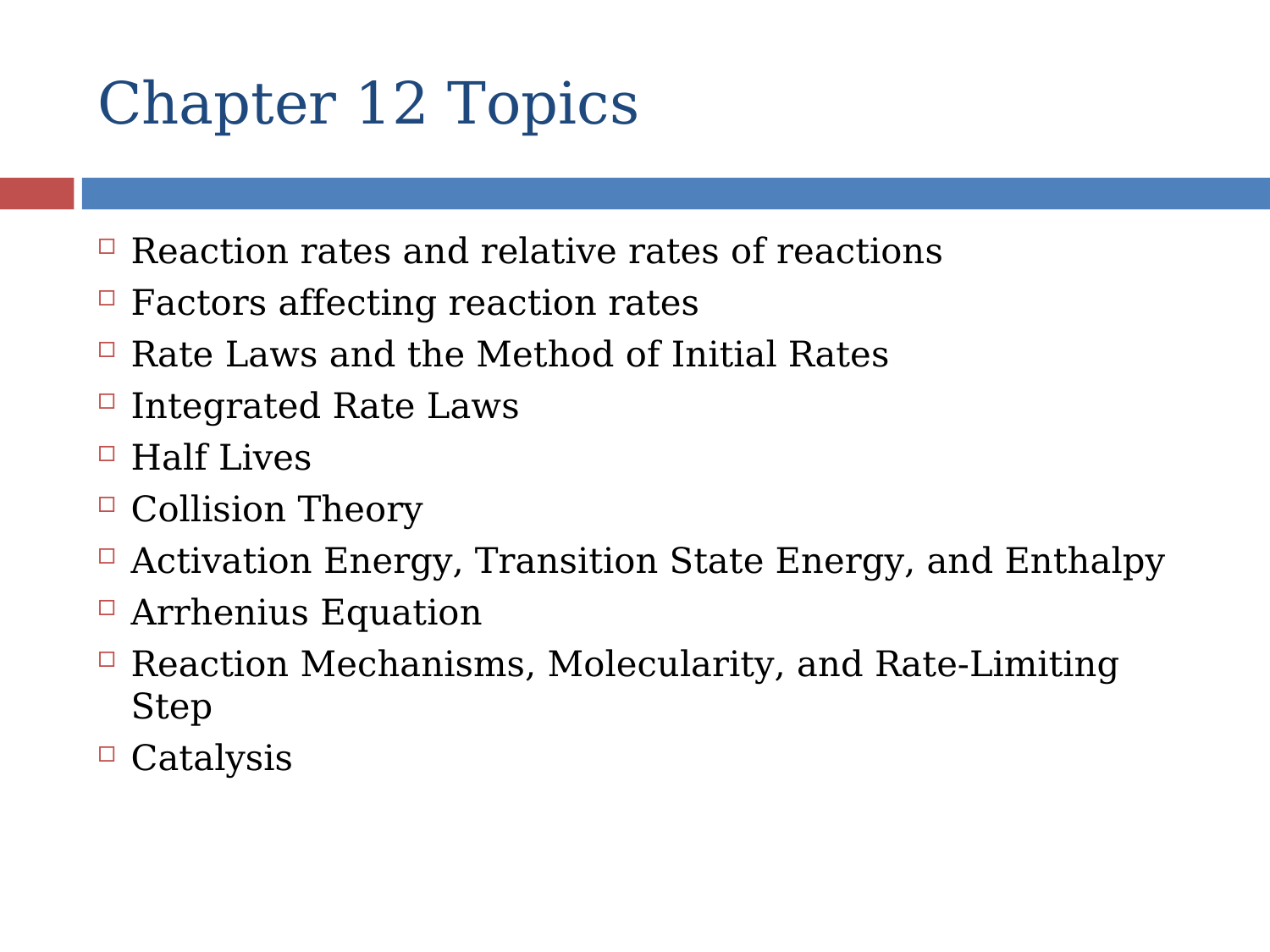

# Chapter 12 Topics
Reaction rates and relative rates of reactions
Factors affecting reaction rates
Rate Laws and the Method of Initial Rates
Integrated Rate Laws
Half Lives
Collision Theory
Activation Energy, Transition State Energy, and Enthalpy
Arrhenius Equation
Reaction Mechanisms, Molecularity, and Rate-Limiting Step
Catalysis